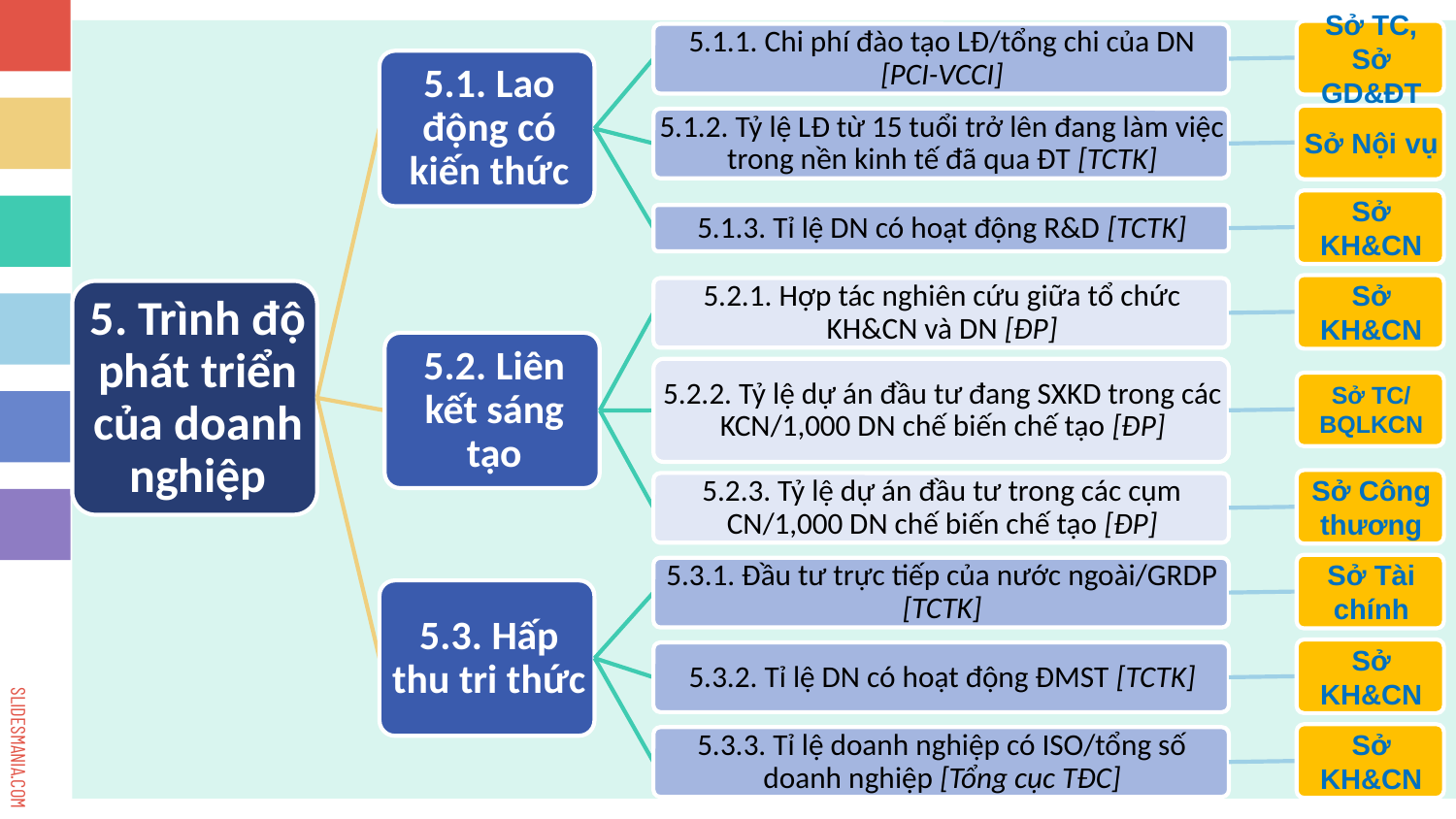

5. Trình độ phát triển của doanh nghiệp

5.1. Lao động có kiến thức

5.1.1. Chi phí đào tạo LĐ/tổng chi của DN [PCI-VCCI]

Sở TC, Sở GD&ĐT

5.1.2. Tỷ lệ LĐ từ 15 tuổi trở lên đang làm việc trong nền kinh tế đã qua ĐT [TCTK]

Sở Nội vụ

5.1.3. Tỉ lệ DN có hoạt động R&D [TCTK]

Sở KH&CN

5.2. Liên kết sáng tạo

5.2.1. Hợp tác nghiên cứu giữa tổ chức KH&CN và DN [ĐP]

Sở KH&CN

5.2.2. Tỷ lệ dự án đầu tư đang SXKD trong các KCN/1,000 DN chế biến chế tạo [ĐP]

Sở TC/
BQLKCN

5.2.3. Tỷ lệ dự án đầu tư trong các cụm CN/1,000 DN chế biến chế tạo [ĐP]

Sở Công thương

5.3. Hấp thu tri thức

5.3.1. Đầu tư trực tiếp của nước ngoài/GRDP [TCTK]

Sở Tài chính

5.3.2. Tỉ lệ DN có hoạt động ĐMST [TCTK]

Sở KH&CN

5.3.3. Tỉ lệ doanh nghiệp có ISO/tổng số doanh nghiệp [Tổng cục TĐC]

Sở KH&CN
21